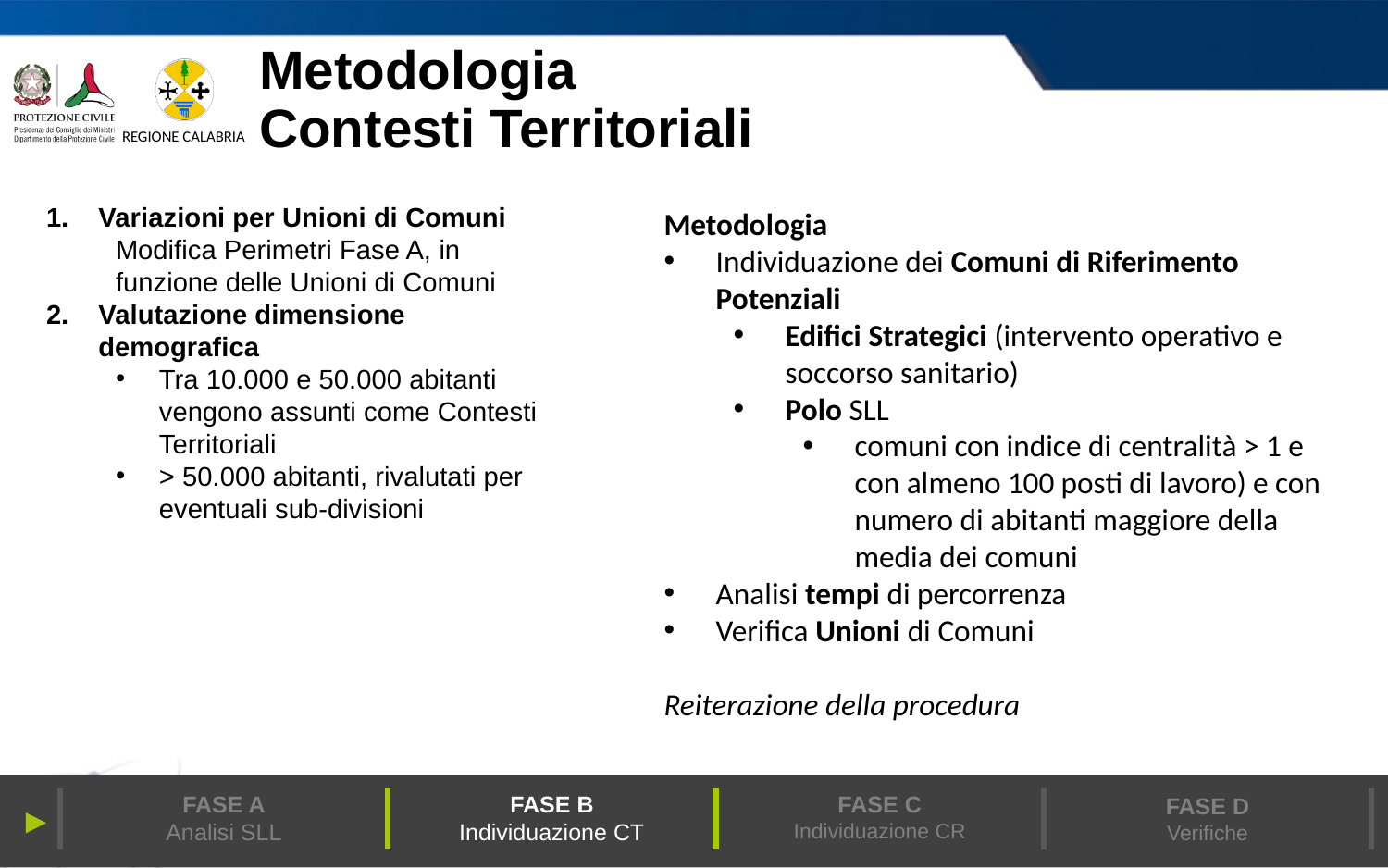

# Metodologia Contesti Territoriali
Variazioni per Unioni di Comuni
Modifica Perimetri Fase A, in funzione delle Unioni di Comuni
Valutazione dimensione demografica
Tra 10.000 e 50.000 abitanti vengono assunti come Contesti Territoriali
> 50.000 abitanti, rivalutati per eventuali sub-divisioni
Metodologia
Individuazione dei Comuni di Riferimento Potenziali
Edifici Strategici (intervento operativo e soccorso sanitario)
Polo SLL
comuni con indice di centralità > 1 e con almeno 100 posti di lavoro) e con numero di abitanti maggiore della media dei comuni
Analisi tempi di percorrenza
Verifica Unioni di Comuni

Reiterazione della procedura

FASE A
Analisi SLL
FASE B
Individuazione CT
FASE C
Individuazione CR
FASE D
Verifiche
►